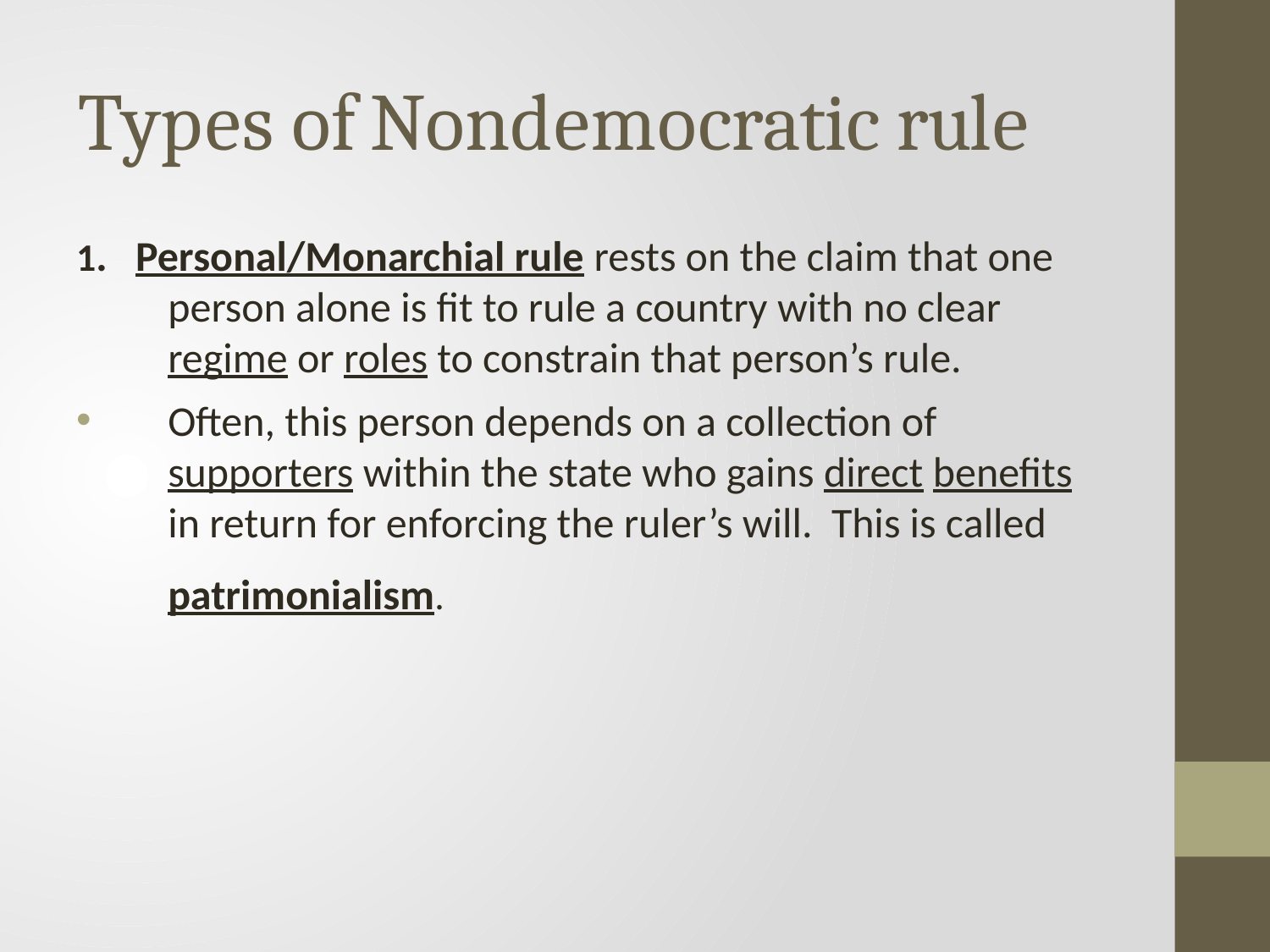

# Types of Nondemocratic rule
1.   Personal/Monarchial rule rests on the claim that one person alone is fit to rule a country with no clear regime or roles to constrain that person’s rule.
Often, this person depends on a collection of supporters within the state who gains direct benefits in return for enforcing the ruler’s will.  This is called patrimonialism.